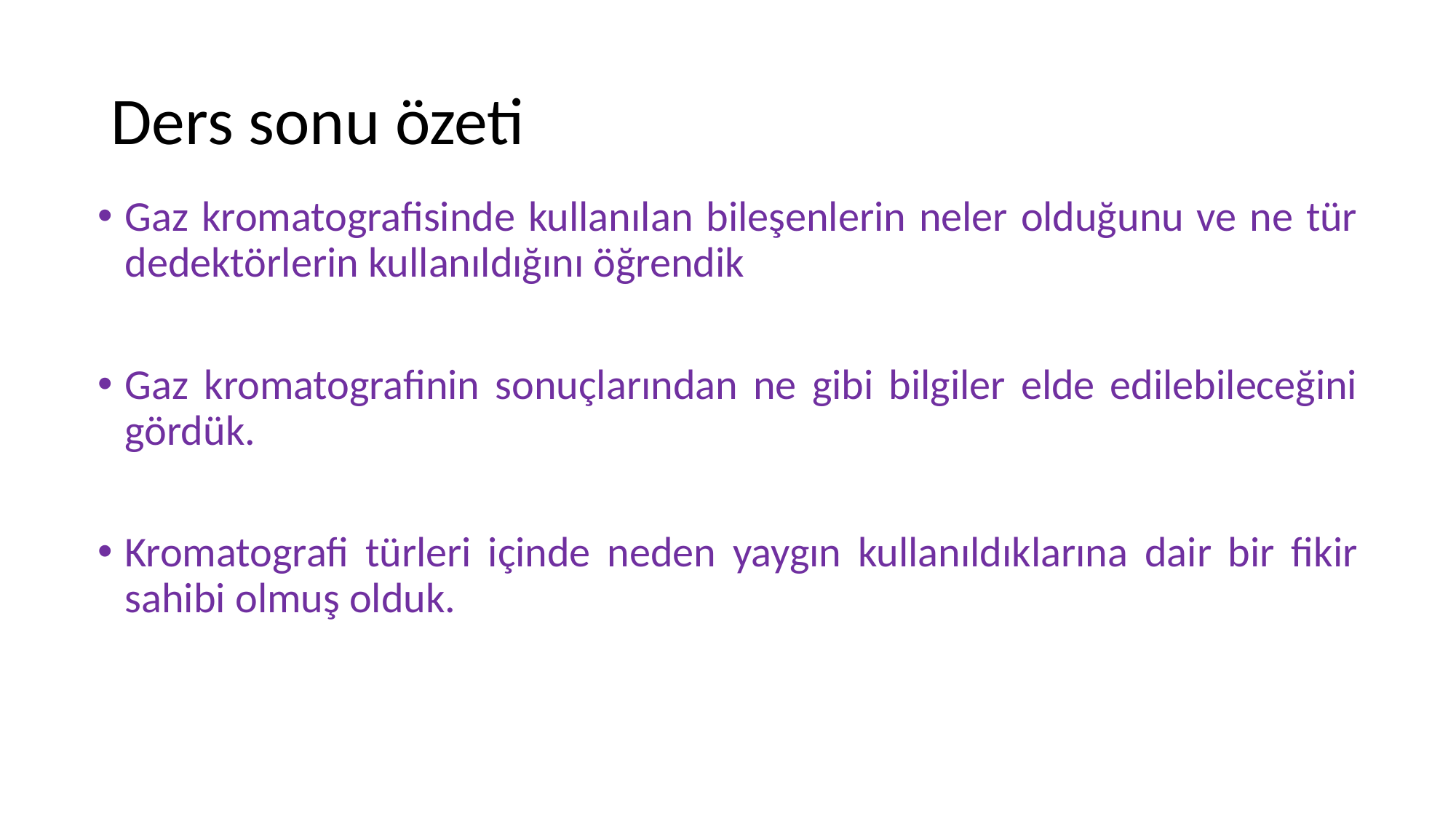

# Ders sonu özeti
Gaz kromatografisinde kullanılan bileşenlerin neler olduğunu ve ne tür dedektörlerin kullanıldığını öğrendik

Gaz kromatografinin sonuçlarından ne gibi bilgiler elde edilebileceğini gördük.

Kromatografi türleri içinde neden yaygın kullanıldıklarına dair bir fikir sahibi olmuş olduk.